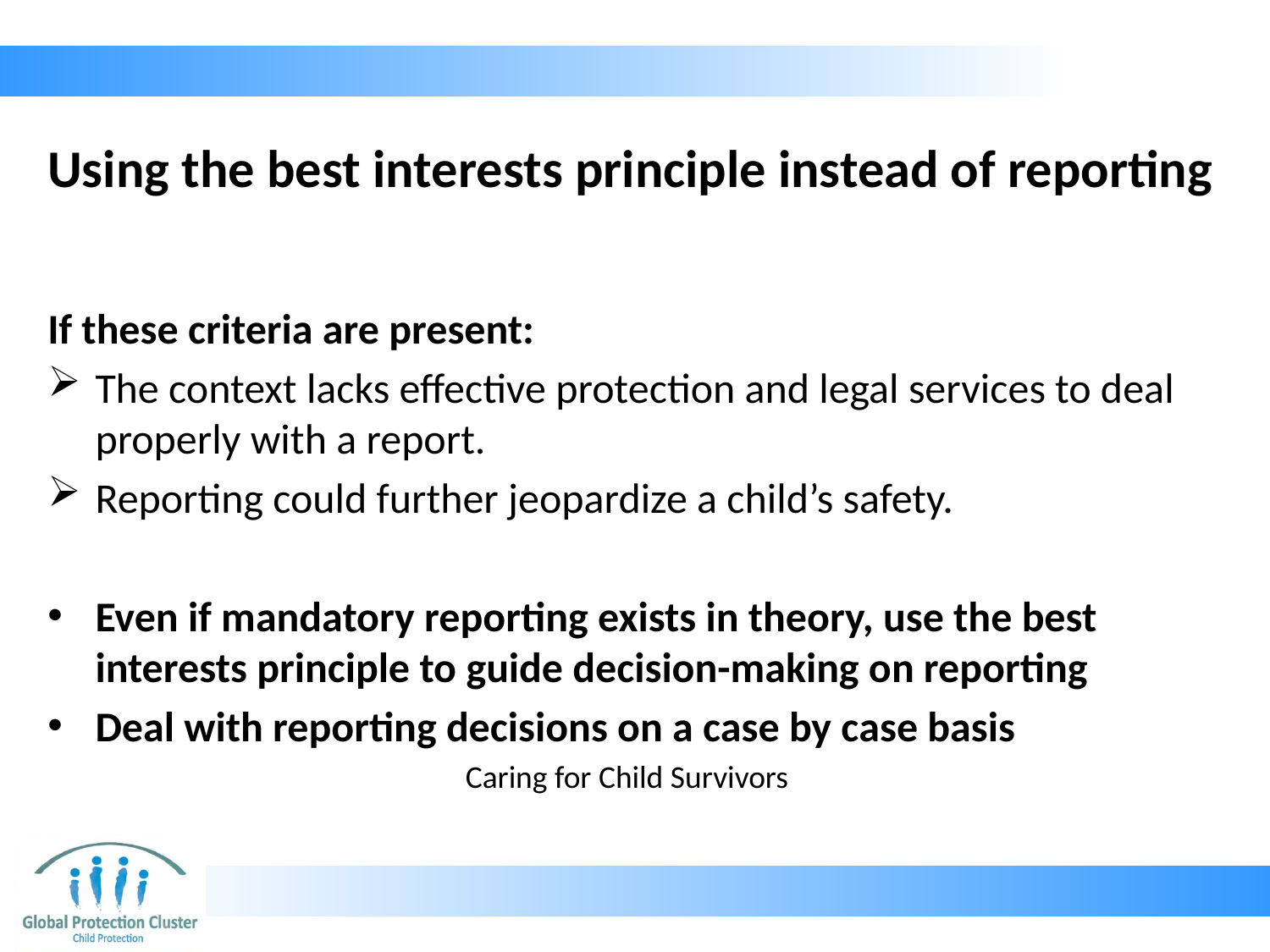

# Using the best interests principle instead of reporting

If these criteria are present:
The context lacks effective protection and legal services to deal properly with a report.
Reporting could further jeopardize a child’s safety.

Even if mandatory reporting exists in theory, use the best interests principle to guide decision-making on reporting
Deal with reporting decisions on a case by case basis
Caring for Child Survivors